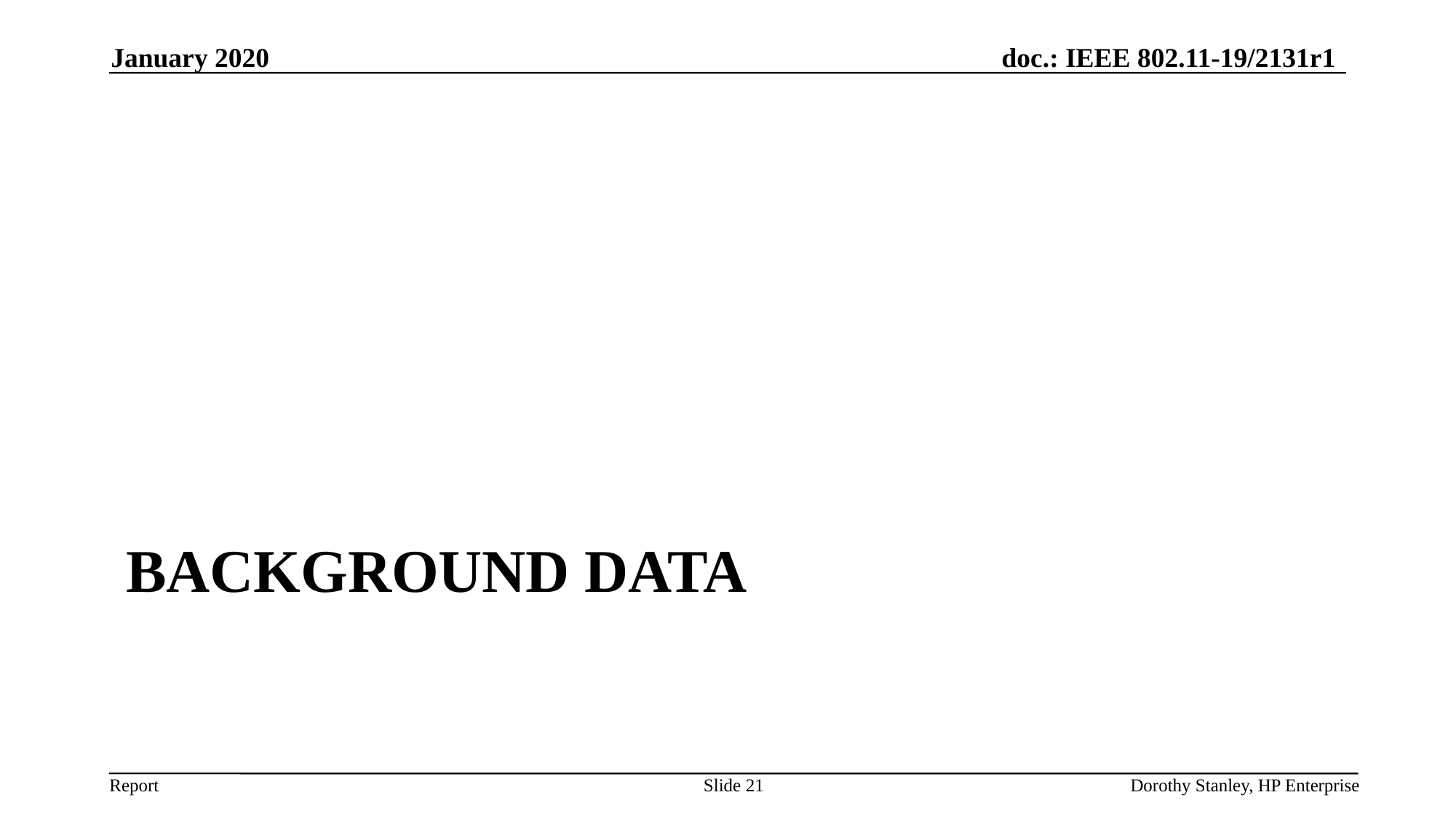

January 2020

# background data
Slide 21
Dorothy Stanley, HP Enterprise